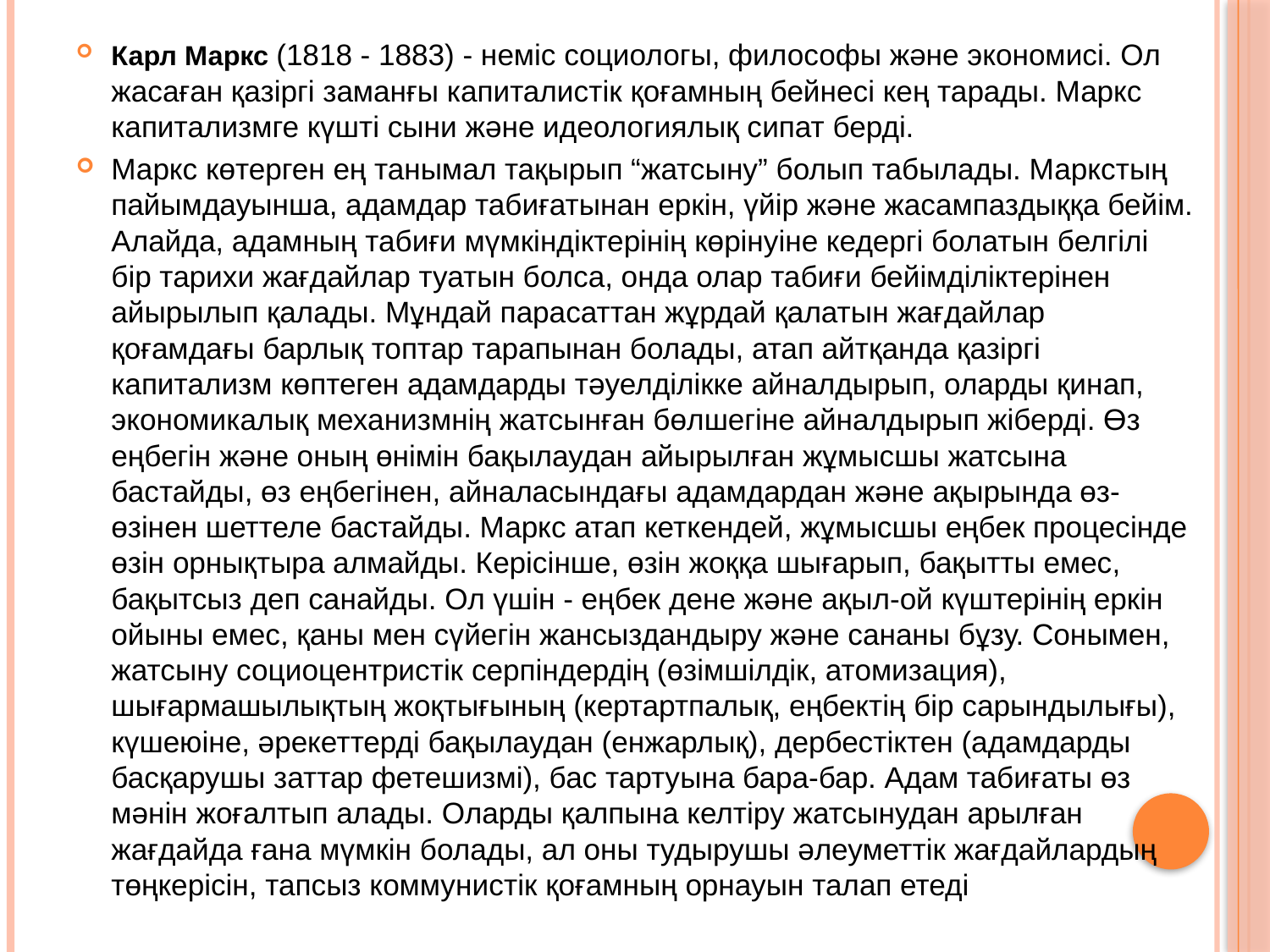

Карл Маркс (1818 - 1883) - неміс социологы, философы және экономисі. Ол жасаған қазіргі заманғы капиталистік қоғамның бейнесі кең тарады. Маркс капитализмге күшті сыни және идеологиялық сипат берді.
Маркс көтерген ең танымал тақырып “жатсыну” болып табылады. Маркстың пайымдауынша, адамдар табиғатынан еркін, үйір және жасампаздыққа бейім. Алайда, адамның табиғи мүмкіндіктерінің көрінуіне кедергі болатын белгілі бір тарихи жағдайлар туатын болса, онда олар табиғи бейімділіктерінен айырылып қалады. Мұндай парасаттан жұрдай қалатын жағдайлар қоғамдағы барлық топтар тарапынан болады, атап айтқанда қазіргі капитализм көптеген адамдарды тәуелділікке айналдырып, оларды қинап, экономикалық механизмнің жатсынған бөлшегіне айналдырып жіберді. Өз еңбегін және оның өнімін бақылаудан айырылған жұмысшы жатсына бастайды, өз еңбегінен, айналасындағы адамдардан және ақырында өз-өзінен шеттеле бастайды. Маркс атап кеткендей, жұмысшы еңбек процесінде өзін орнықтыра алмайды. Керісінше, өзін жоққа шығарып, бақытты емес, бақытсыз деп санайды. Ол үшін - еңбек дене және ақыл-ой күштерінің еркін ойыны емес, қаны мен сүйегін жансыздандыру және сананы бұзу. Сонымен, жатсыну социоцентристік серпіндердің (өзімшілдік, атомизация), шығармашылықтың жоқтығының (кертартпалық, еңбектің бір сарындылығы), күшеюіне, әрекеттерді бақылаудан (енжарлық), дербестіктен (адамдарды басқарушы заттар фетешизмі), бас тартуына бара-бар. Адам табиғаты өз мәнін жоғалтып алады. Оларды қалпына келтіру жатсынудан арылған жағдайда ғана мүмкін болады, ал оны тудырушы әлеуметтік жағдайлардың төңкерісін, тапсыз коммунистік қоғамның орнауын талап етеді